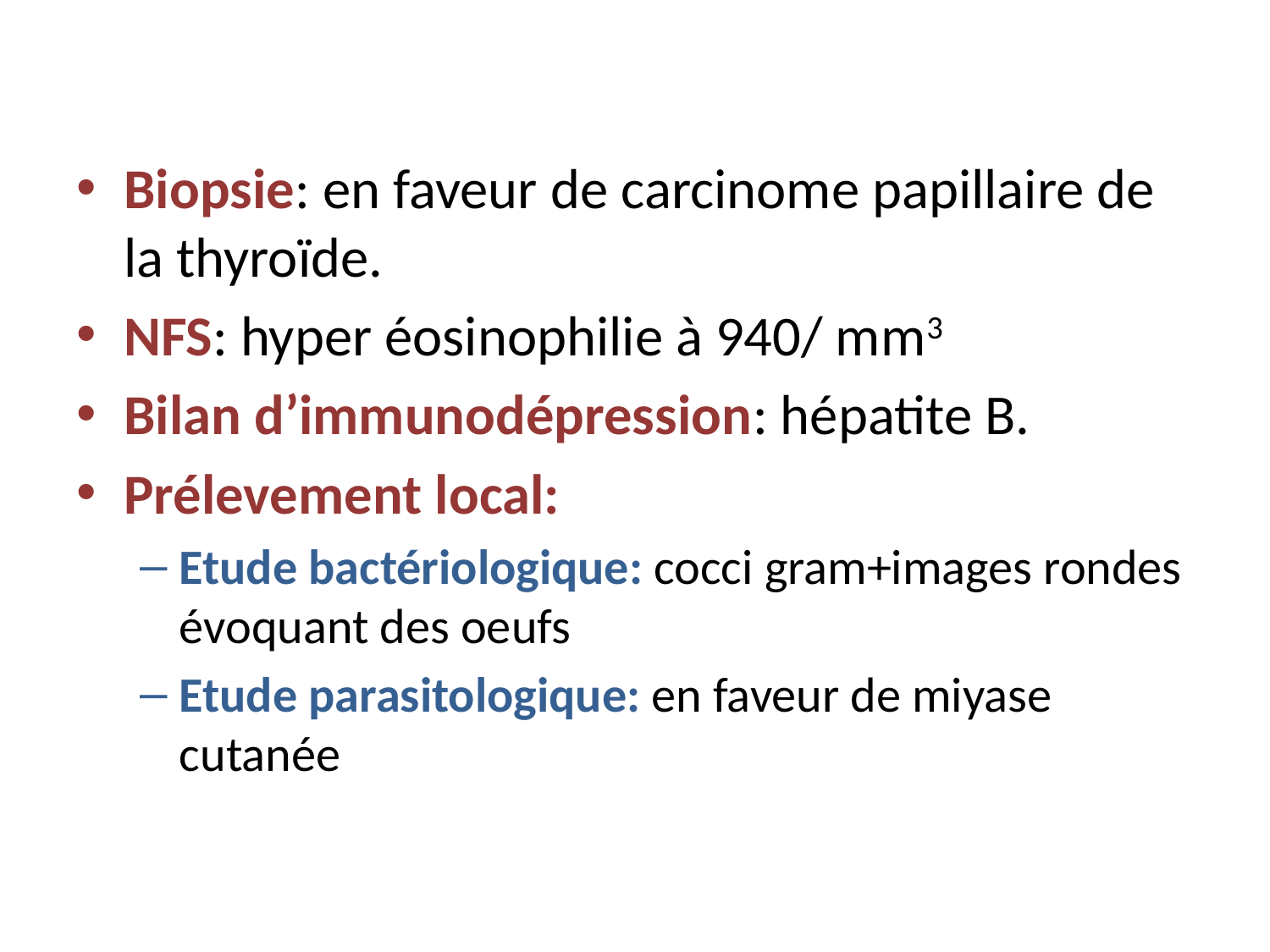

Biopsie: en faveur de carcinome papillaire de la thyroïde.
NFS: hyper éosinophilie à 940/ mm3
Bilan d’immunodépression: hépatite B.
Prélevement local:
Etude bactériologique: cocci gram+images rondes évoquant des oeufs
Etude parasitologique: en faveur de miyase cutanée